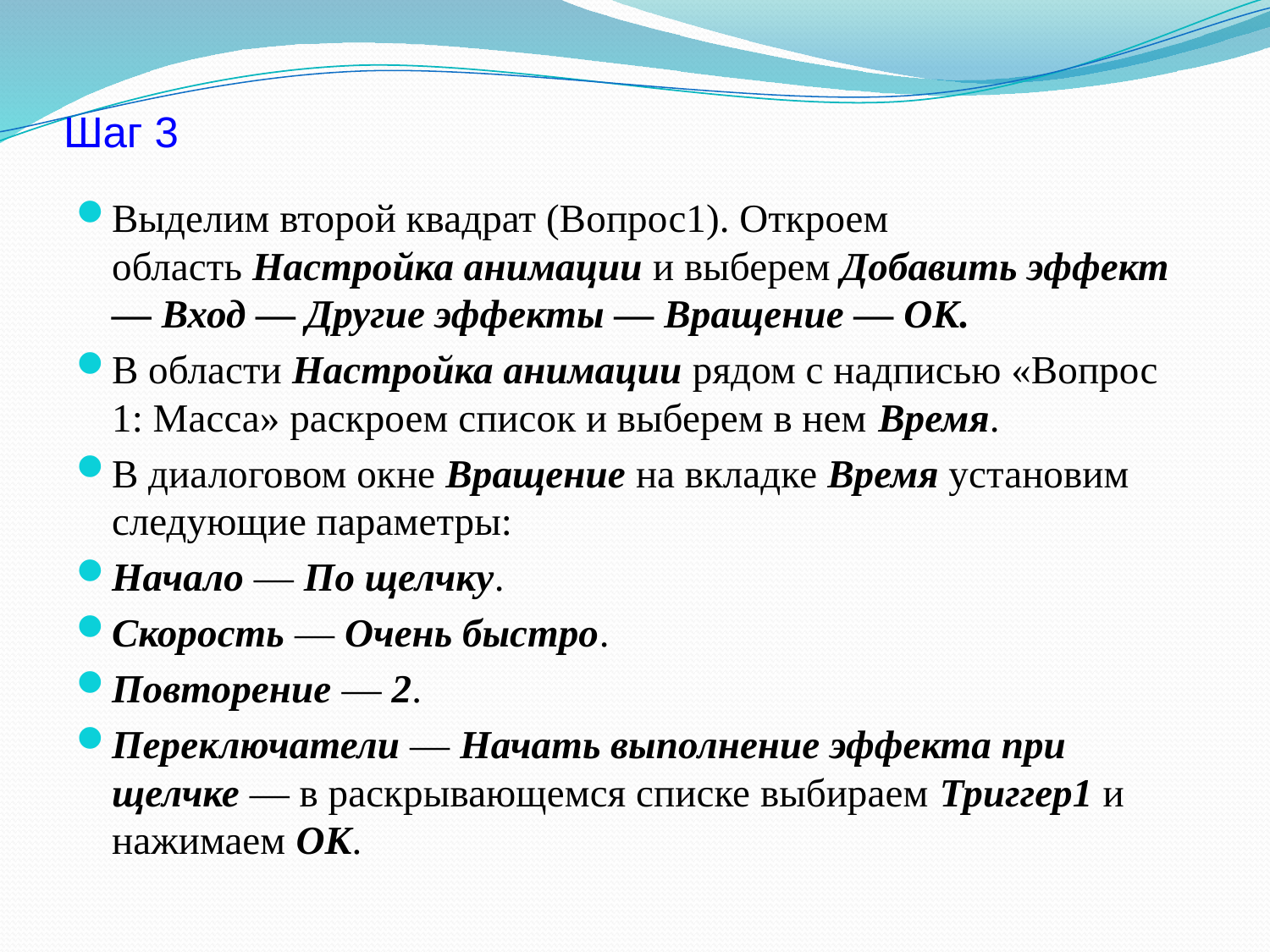

# Шаг 3
Выделим второй квадрат (Вопрос1). Откроем область Настройка анимации и выберем Добавить эффект — Вход — Другие эффекты — Вращение — ОК.
В области Настройка анимации рядом с надписью «Вопрос 1: Масса» раскроем список и выберем в нем Время.
В диалоговом окне Вращение на вкладке Время установим следующие параметры:
Начало — По щелчку.
Скорость — Очень быстро.
Повторение — 2.
Переключатели — Начать выполнение эффекта при щелчке — в раскрывающемся списке выбираем Триггер1 и нажимаем ОК.